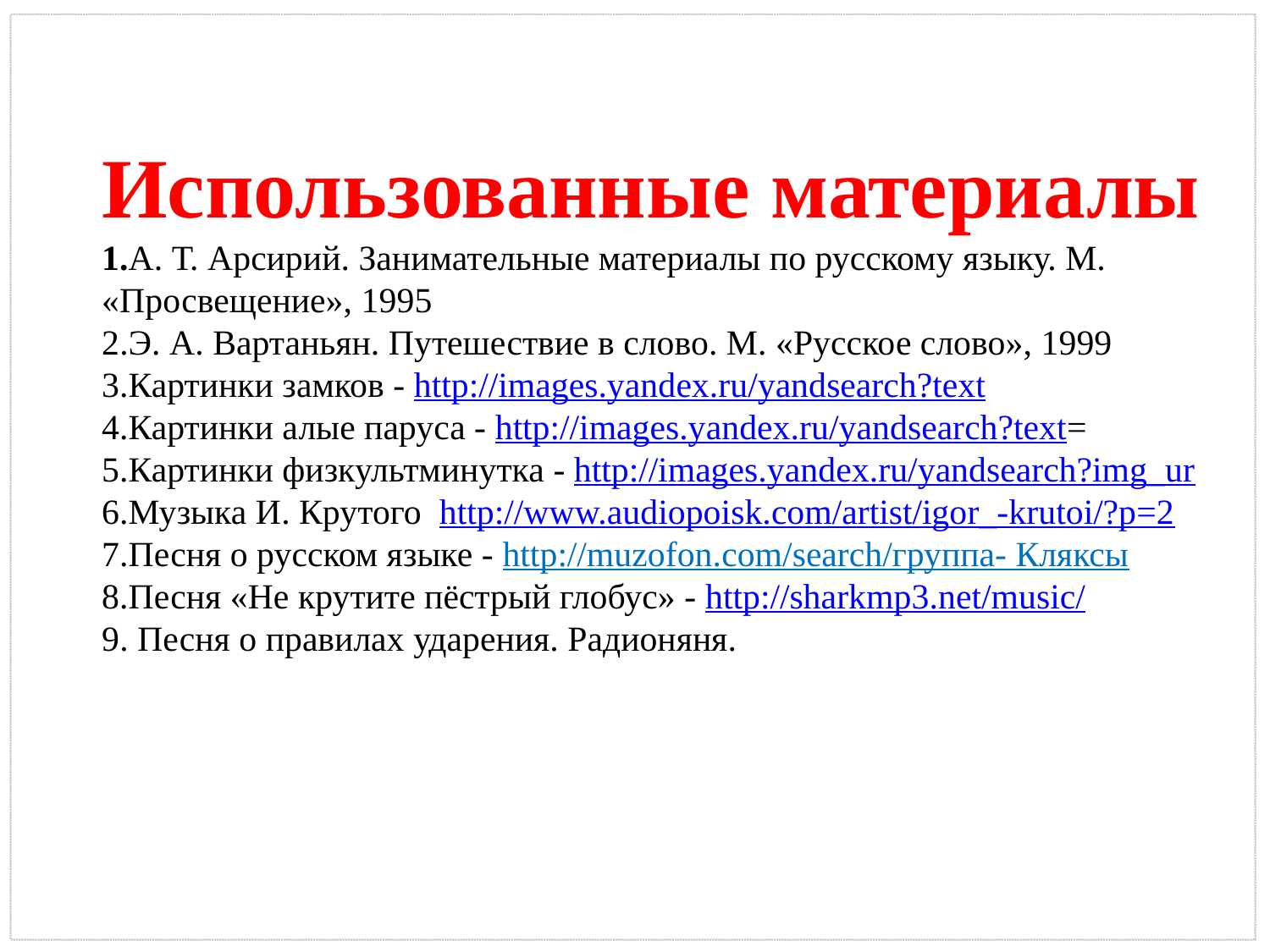

Использованные материалы
1.А. Т. Арсирий. Занимательные материалы по русскому языку. М. «Просвещение», 1995
2.Э. А. Вартаньян. Путешествие в слово. М. «Русское слово», 1999
3.Картинки замков - http://images.yandex.ru/yandsearch?text
4.Картинки алые паруса - http://images.yandex.ru/yandsearch?text=
5.Картинки физкультминутка - http://images.yandex.ru/yandsearch?img_ur
6.Музыка И. Крутого  http://www.audiopoisk.com/artist/igor_-krutoi/?p=2
7.Песня о русском языке - http://muzofon.com/search/группа- Кляксы
8.Песня «Не крутите пёстрый глобус» - http://sharkmp3.net/music/
9. Песня о правилах ударения. Радионяня.